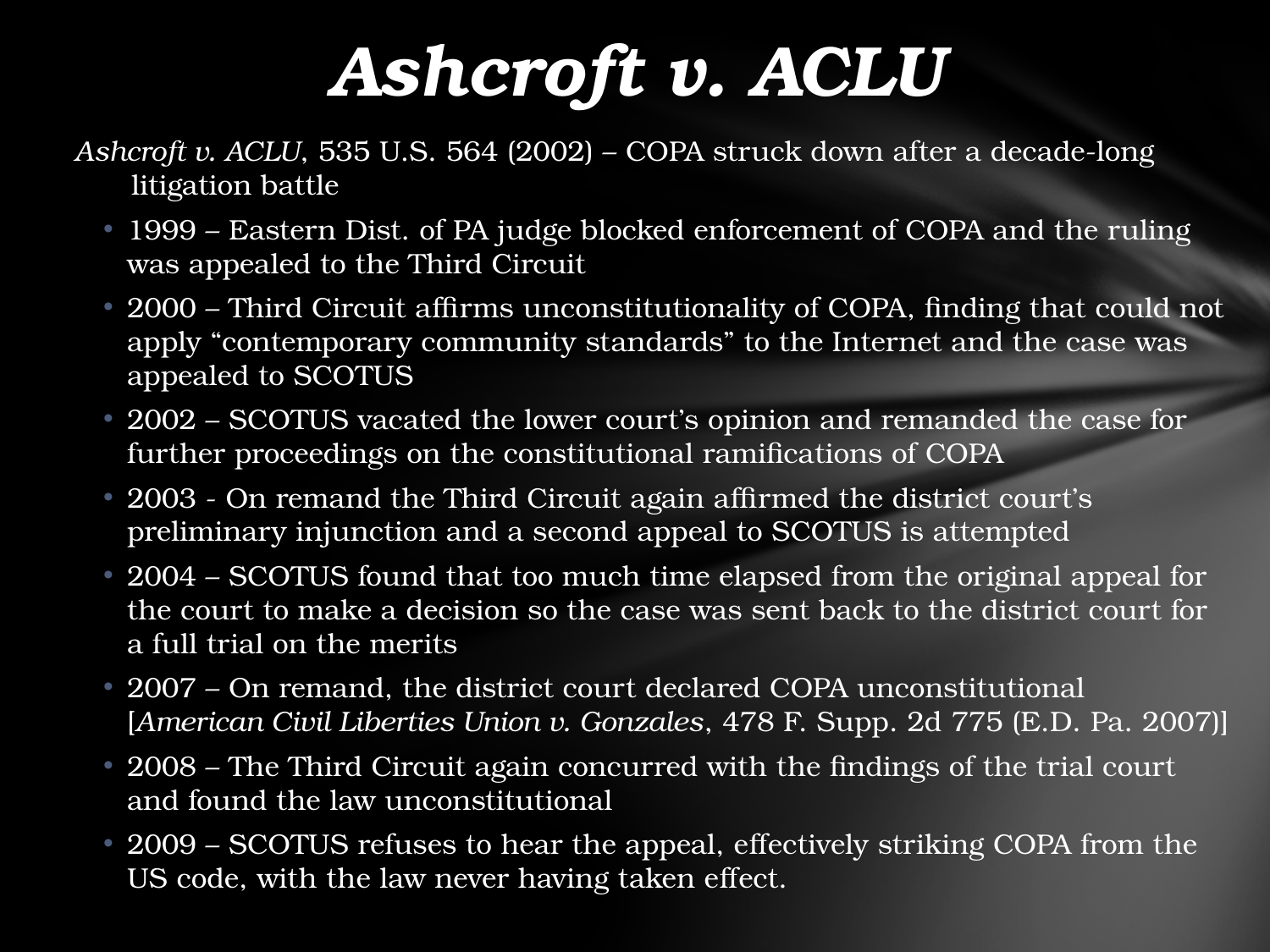

# Ashcroft v. ACLU
Ashcroft v. ACLU, 535 U.S. 564 (2002) – COPA struck down after a decade-long litigation battle
1999 – Eastern Dist. of PA judge blocked enforcement of COPA and the ruling was appealed to the Third Circuit
2000 – Third Circuit affirms unconstitutionality of COPA, finding that could not apply “contemporary community standards” to the Internet and the case was appealed to SCOTUS
2002 – SCOTUS vacated the lower court’s opinion and remanded the case for further proceedings on the constitutional ramifications of COPA
2003 - On remand the Third Circuit again affirmed the district court’s preliminary injunction and a second appeal to SCOTUS is attempted
2004 – SCOTUS found that too much time elapsed from the original appeal for the court to make a decision so the case was sent back to the district court for a full trial on the merits
2007 – On remand, the district court declared COPA unconstitutional [American Civil Liberties Union v. Gonzales, 478 F. Supp. 2d 775 (E.D. Pa. 2007)]
2008 – The Third Circuit again concurred with the findings of the trial court and found the law unconstitutional
2009 – SCOTUS refuses to hear the appeal, effectively striking COPA from the US code, with the law never having taken effect.